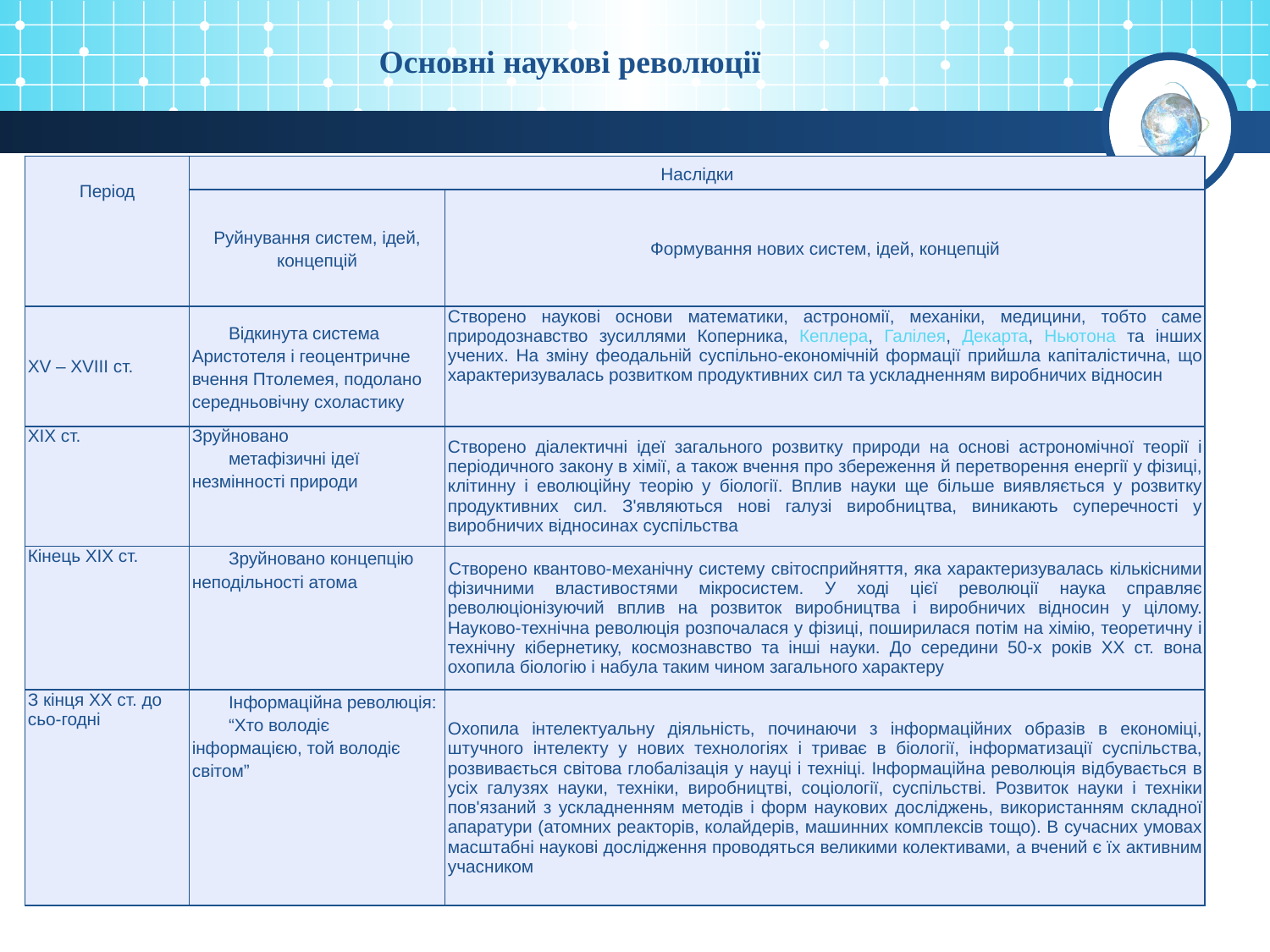

Основні наукові революції
| Період | Наслідки |  |
| --- | --- | --- |
|  | Руйнування систем, ідей, концепцій | Формування нових систем, ідей, концепцій |
| ХV – XVIII ст. | Відкинута система Аристотеля і геоцентричне вчення Птолемея, подолано середньовічну схоластику | Створено наукові основи математики, астрономії, механіки, медицини, тобто саме природознавство зусиллями Коперника, Кеплера, Галілея, Декарта, Ньютона та інших учених. На зміну феодальній суспільно-економічній формації прийшла капіталістична, що характеризувалась розвитком продуктивних сил та ускладненням виробничих відносин |
| XІX ст. | Зруйновано метафізичні ідеї незмінності природи | Створено діалектичні ідеї загального розвитку природи на основі астрономічної теорії і періодичного закону в хімії, а також вчення про збереження й перетворення енергії у фізиці, клітинну і еволюційну теорію у біології. Вплив науки ще більше виявляється у розвитку продуктивних сил. З'являються нові галузі виробництва, виникають суперечності у виробничих відносинах суспільства |
| Кінець XIX ст. | Зруйновано концепцію неподільності атома | Створено квантово-механічну систему світосприйняття, яка характеризувалась кількісними фізичними властивостями мікросистем. У ході цієї революції наука справляє революціонізуючий вплив на розвиток виробництва і виробничих відносин у цілому. Науково-технічна революція розпочалася у фізиці, поширилася потім на хімію, теоретичну і технічну кібернетику, космознавство та інші науки. До середини 50-х років ХХ ст. вона охопила біологію і набула таким чином загального характеру |
| З кінця XX ст. до сьо-годні | Інформаційна революція: “Хто володіє інформацією, той володіє світом” | Охопила інтелектуальну діяльність, починаючи з інформаційних образів в економіці, штучного інтелекту у нових технологіях і триває в біології, інформатизації суспільства, розвивається світова глобалізація у науці і техніці. Інформаційна революція відбувається в усіх галузях науки, техніки, виробництві, соціології, суспільстві. Розвиток науки і техніки пов'язаний з ускладненням методів і форм наукових досліджень, використанням складної апаратури (атомних реакторів, колайдерів, машинних комплексів тощо). В сучасних умовах масштабні наукові дослідження проводяться великими колективами, а вчений є їх активним учасником |